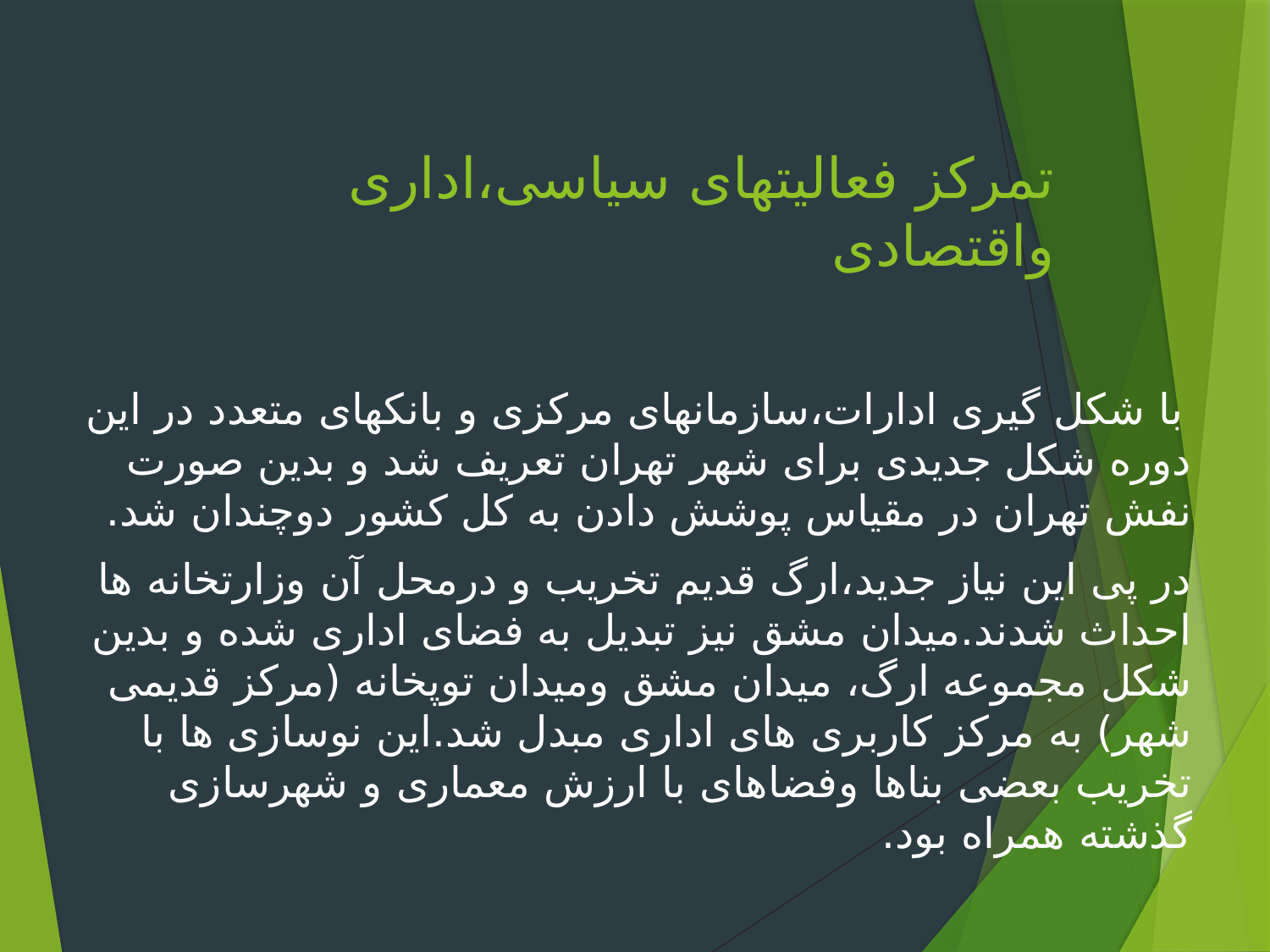

# تمرکز فعالیتهای سیاسی،اداری واقتصادی
 با شکل گیری ادارات،سازمانهای مرکزی و بانکهای متعدد در این دوره شکل جدیدی برای شهر تهران تعریف شد و بدین صورت نفش تهران در مقیاس پوشش دادن به کل کشور دوچندان شد.
در پی این نیاز جدید،ارگ قدیم تخریب و درمحل آن وزارتخانه ها احداث شدند.میدان مشق نیز تبدیل به فضای اداری شده و بدین شکل مجموعه ارگ، میدان مشق ومیدان توپخانه (مرکز قدیمی شهر) به مرکز کاربری های اداری مبدل شد.این نوسازی ها با تخریب بعضی بناها وفضاهای با ارزش معماری و شهرسازی گذشته همراه بود.